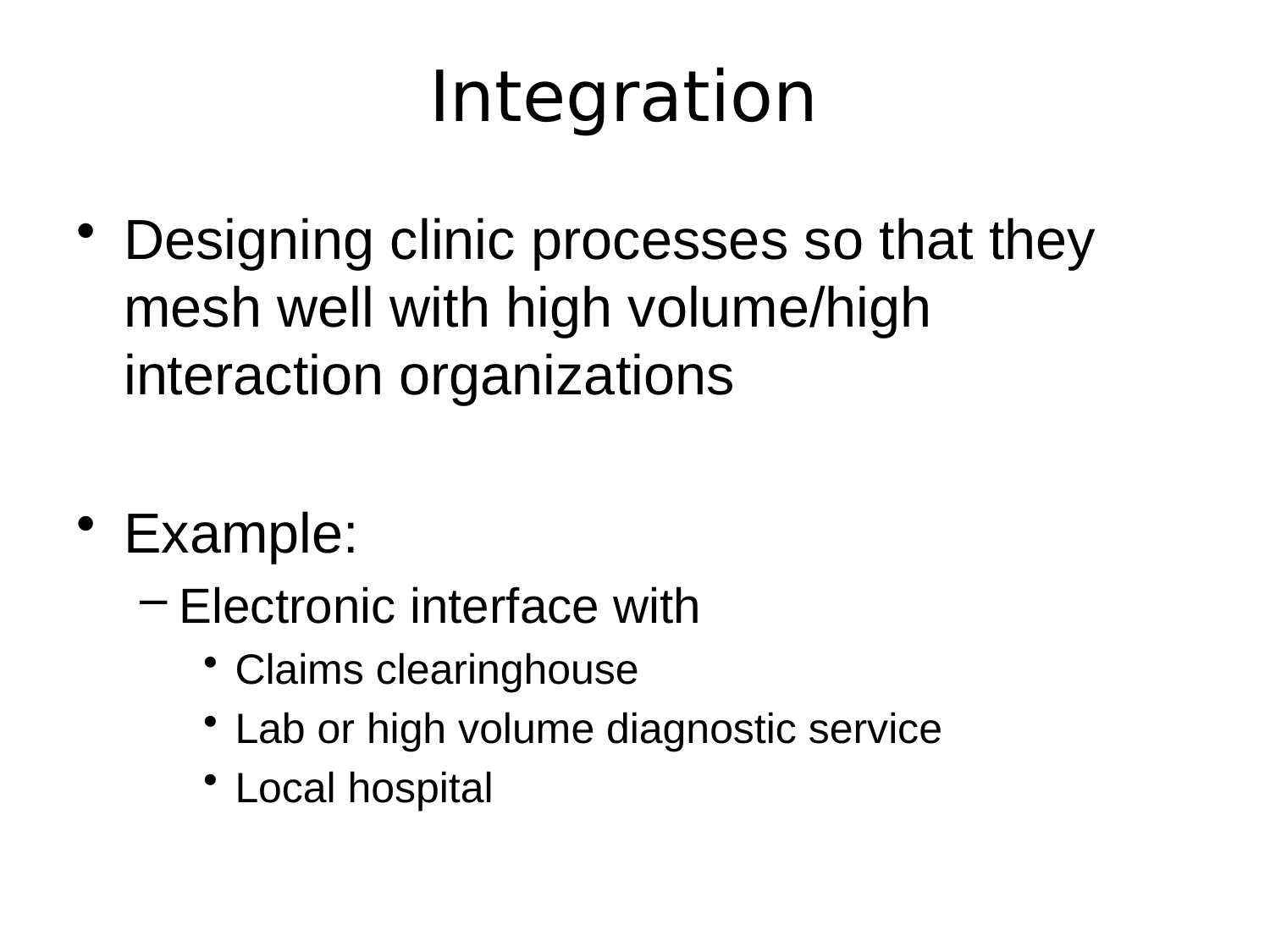

# Integration
Designing clinic processes so that they mesh well with high volume/high interaction organizations

Example:
Electronic interface with
Claims clearinghouse
Lab or high volume diagnostic service
Local hospital